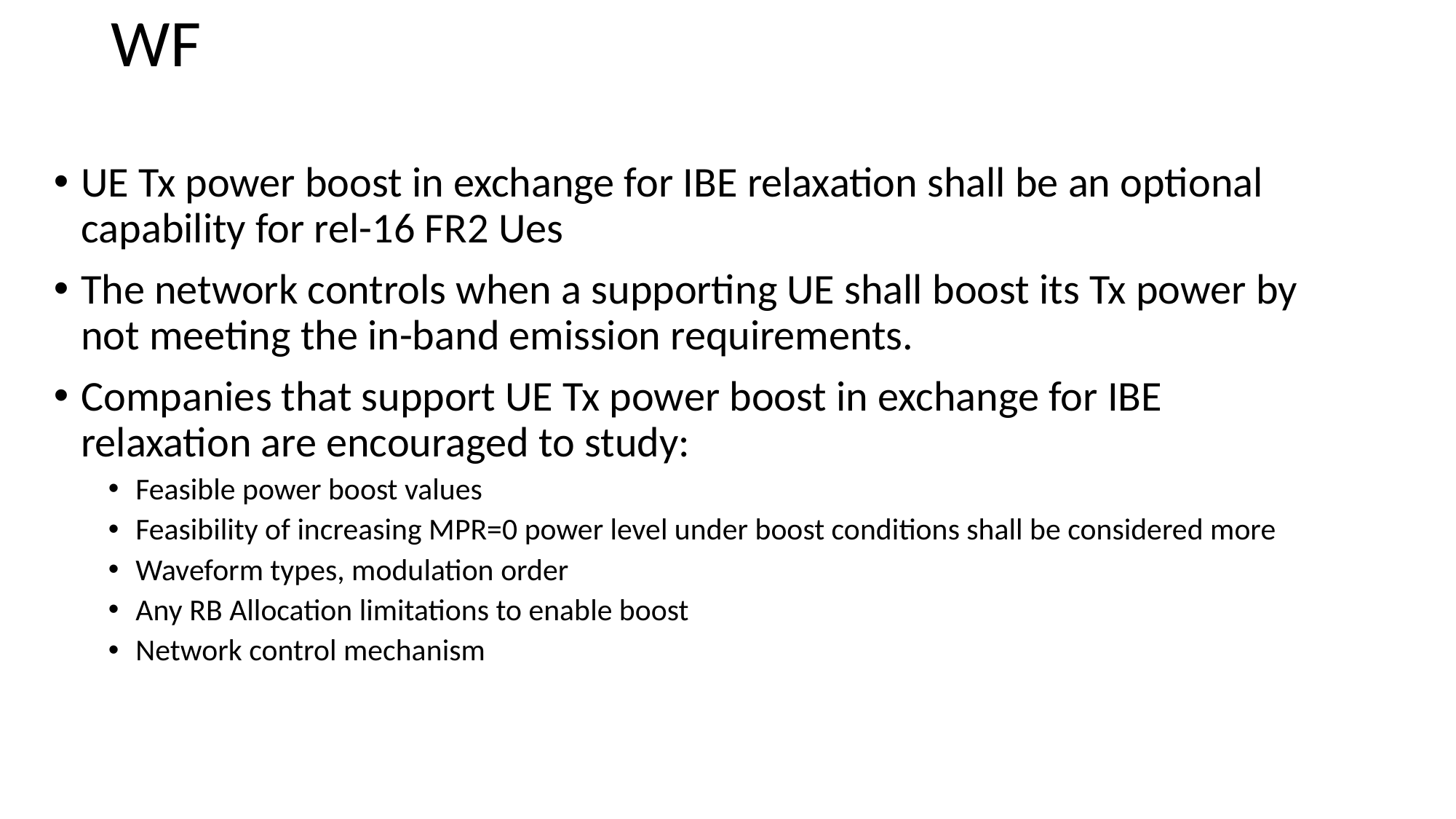

# WF

UE Tx power boost in exchange for IBE relaxation shall be an optional capability for rel-16 FR2 Ues
The network controls when a supporting UE shall boost its Tx power by not meeting the in-band emission requirements.
Companies that support UE Tx power boost in exchange for IBE relaxation are encouraged to study:
Feasible power boost values
Feasibility of increasing MPR=0 power level under boost conditions shall be considered more
Waveform types, modulation order
Any RB Allocation limitations to enable boost
Network control mechanism